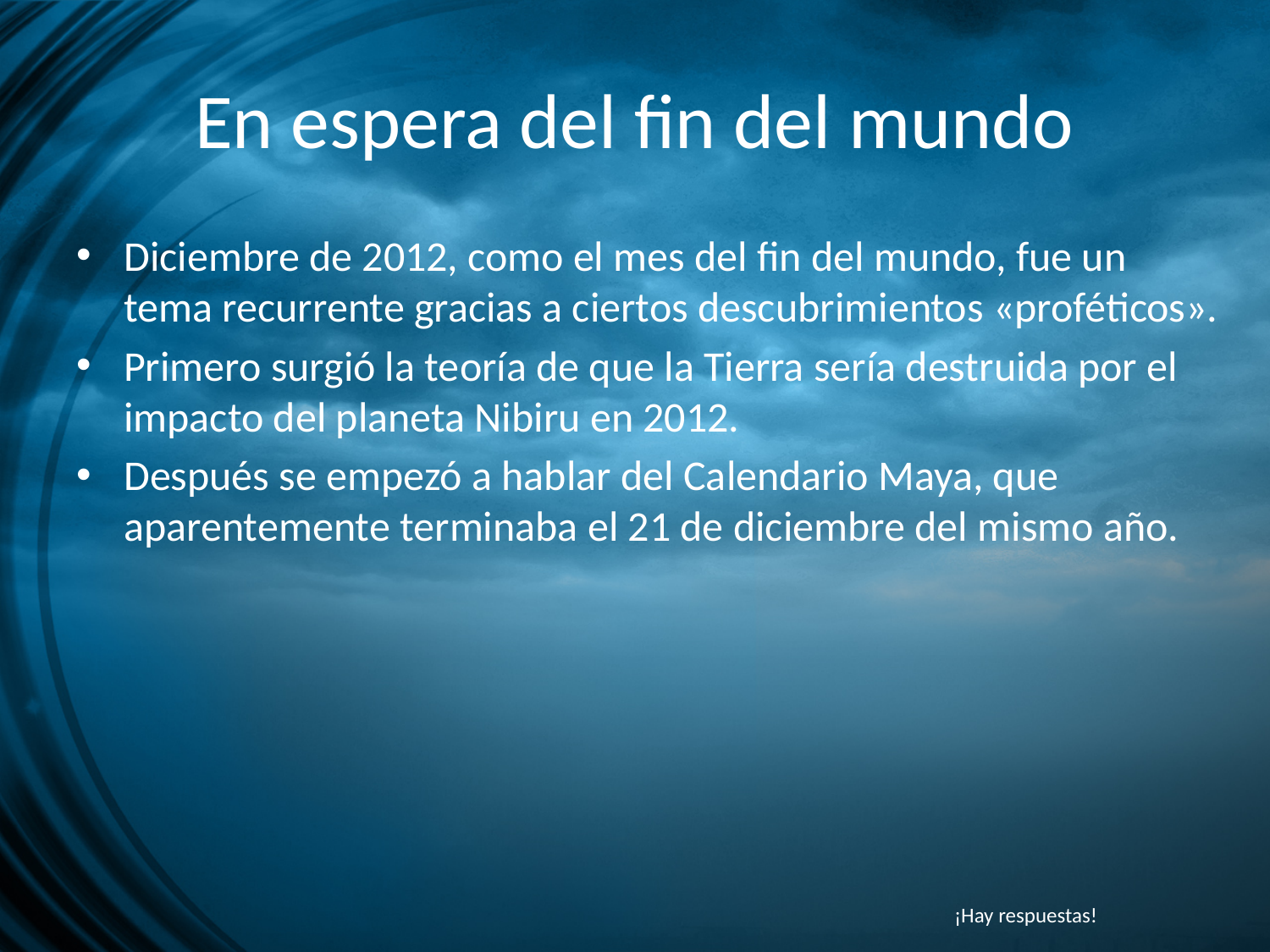

# En espera del fin del mundo
Diciembre de 2012, como el mes del fin del mundo, fue un tema recurrente gracias a ciertos descubrimientos «proféticos».
Primero surgió la teoría de que la Tierra sería destruida por el impacto del planeta Nibiru en 2012.
Después se empezó a hablar del Calendario Maya, que aparentemente terminaba el 21 de diciembre del mismo año.
¡Hay respuestas!